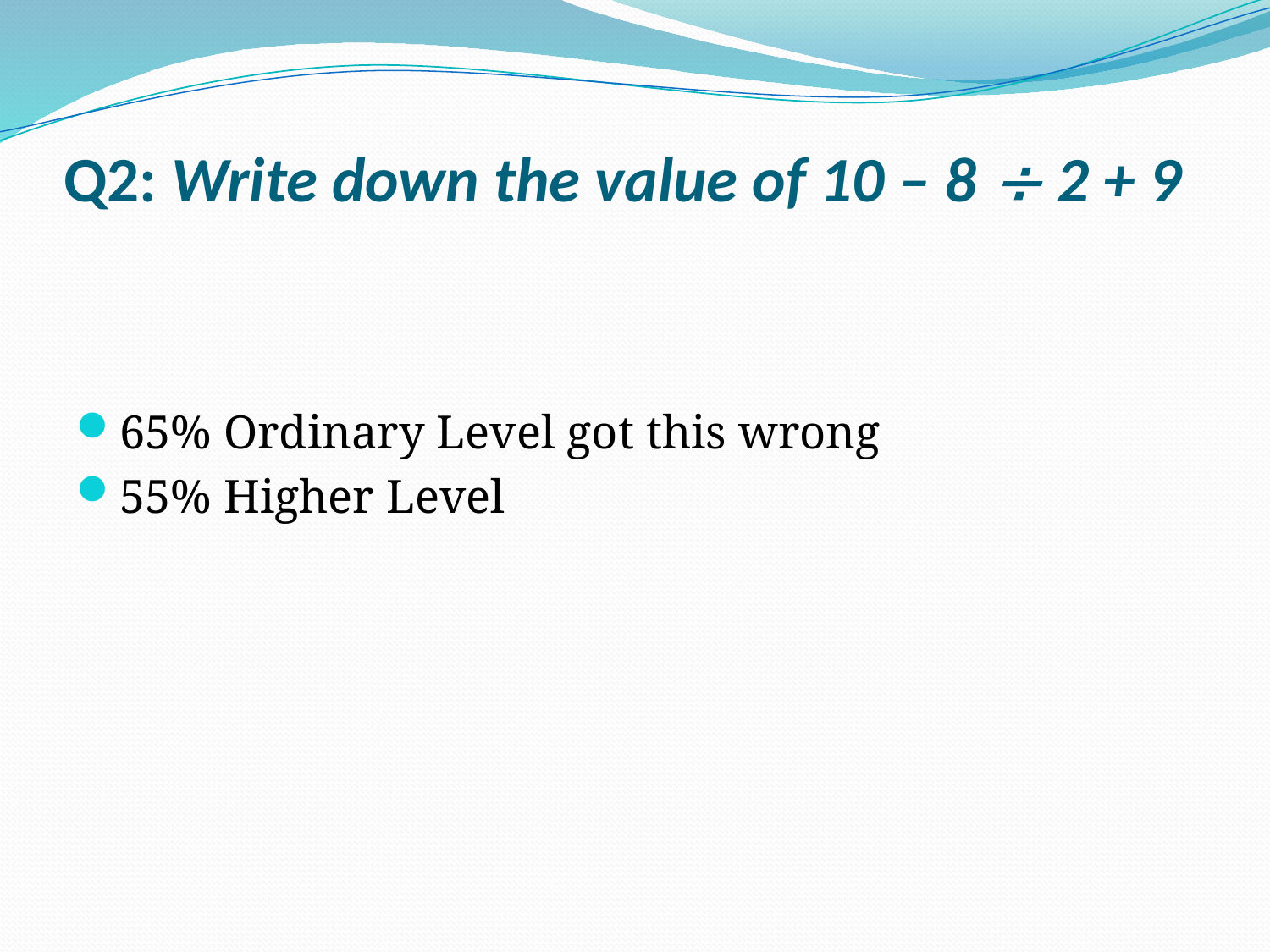

# Q2: Write down the value of 10 – 8 ÷ 2 + 9

65% Ordinary Level got this wrong
55% Higher Level